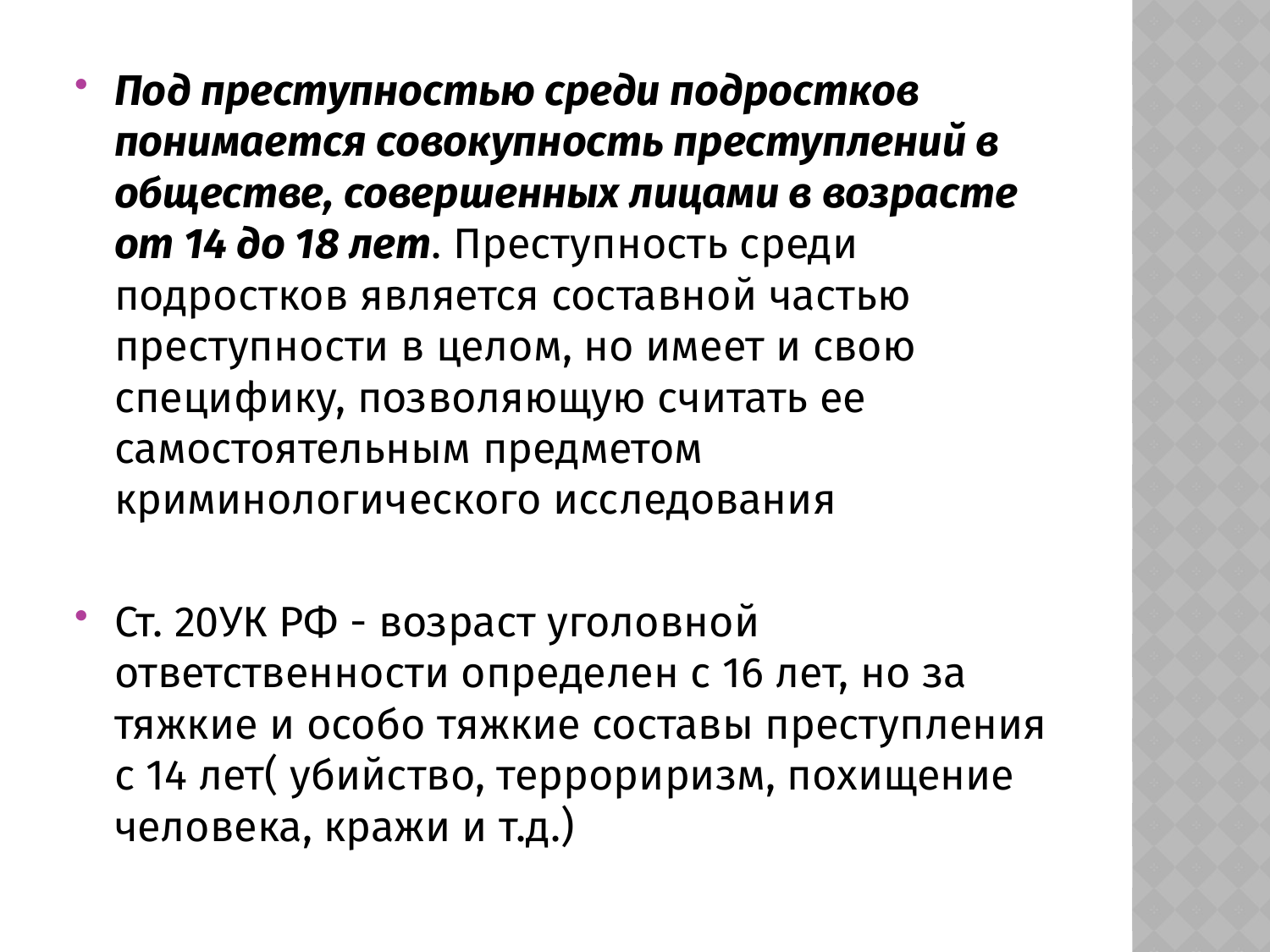

Под преступностью среди подростков понимается совокупность преступлений в обществе, совершенных лицами в возрасте от 14 до 18 лет. Преступность среди подростков является составной частью преступности в целом, но имеет и свою специфику, позволяющую считать ее самостоятельным предметом криминологического исследования

Ст. 20УК РФ - возраст уголовной ответственности определен с 16 лет, но за тяжкие и особо тяжкие составы преступления с 14 лет( убийство, террориризм, похищение человека, кражи и т.д.)